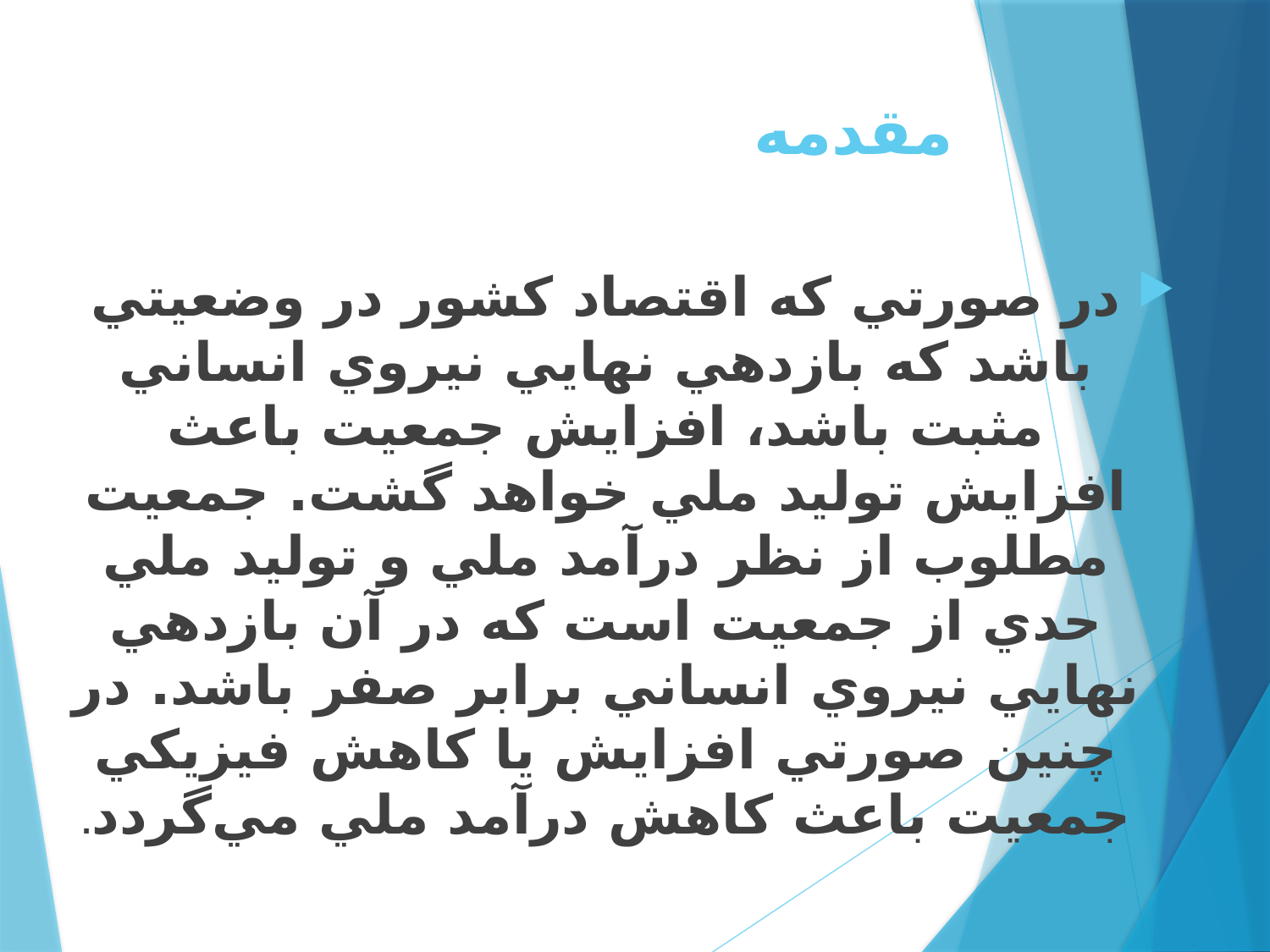

# مقدمه
در صورتي كه اقتصاد كشور در وضعيتي باشد كه بازدهي نهايي نيروي انساني مثبت باشد، افزايش جمعيت باعث افزايش توليد ملي خواهد گشت. جمعيت مطلوب از نظر درآمد ملي و توليد ملي حدي از جمعيت است كه در آن بازدهي نهايي نيروي انساني برابر صفر باشد. در چنين صورتي افزايش يا كاهش فيزيكي جمعيت باعث كاهش درآمد ملي مي‌گردد.